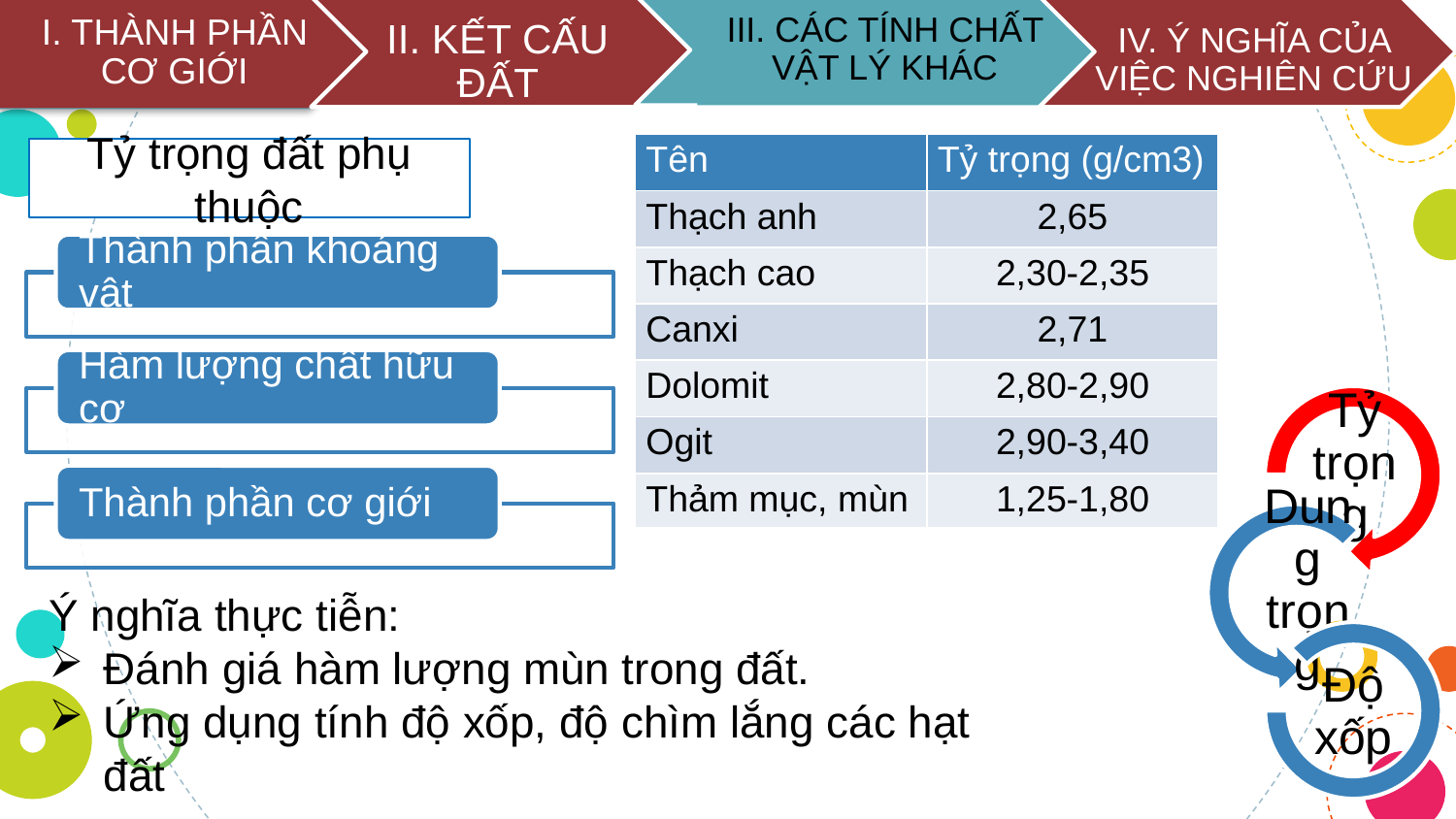

III. CÁC TÍNH CHẤT VẬT LÝ KHÁC

II. KẾT CẤU ĐẤT

IV. Ý NGHĨA CỦA VIỆC NGHIÊN CỨU

I. THÀNH PHẦN CƠ GIỚI
| Tên | Tỷ trọng (g/cm3) |
| --- | --- |
| Thạch anh | 2,65 |
| Thạch cao | 2,30-2,35 |
| Canxi | 2,71 |
| Dolomit | 2,80-2,90 |
| Ogit | 2,90-3,40 |
| Thảm mục, mùn | 1,25-1,80 |
Tỷ trọng đất phụ thuộc
Tỷ trọng
Dung trọng
Độ xốp

Thành phần khoáng vật
Hàm lượng chất hữu cơ
Thành phần cơ giới
Ý nghĩa thực tiễn:
Đánh giá hàm lượng mùn trong đất.
Ứng dụng tính độ xốp, độ chìm lắng các hạt đất